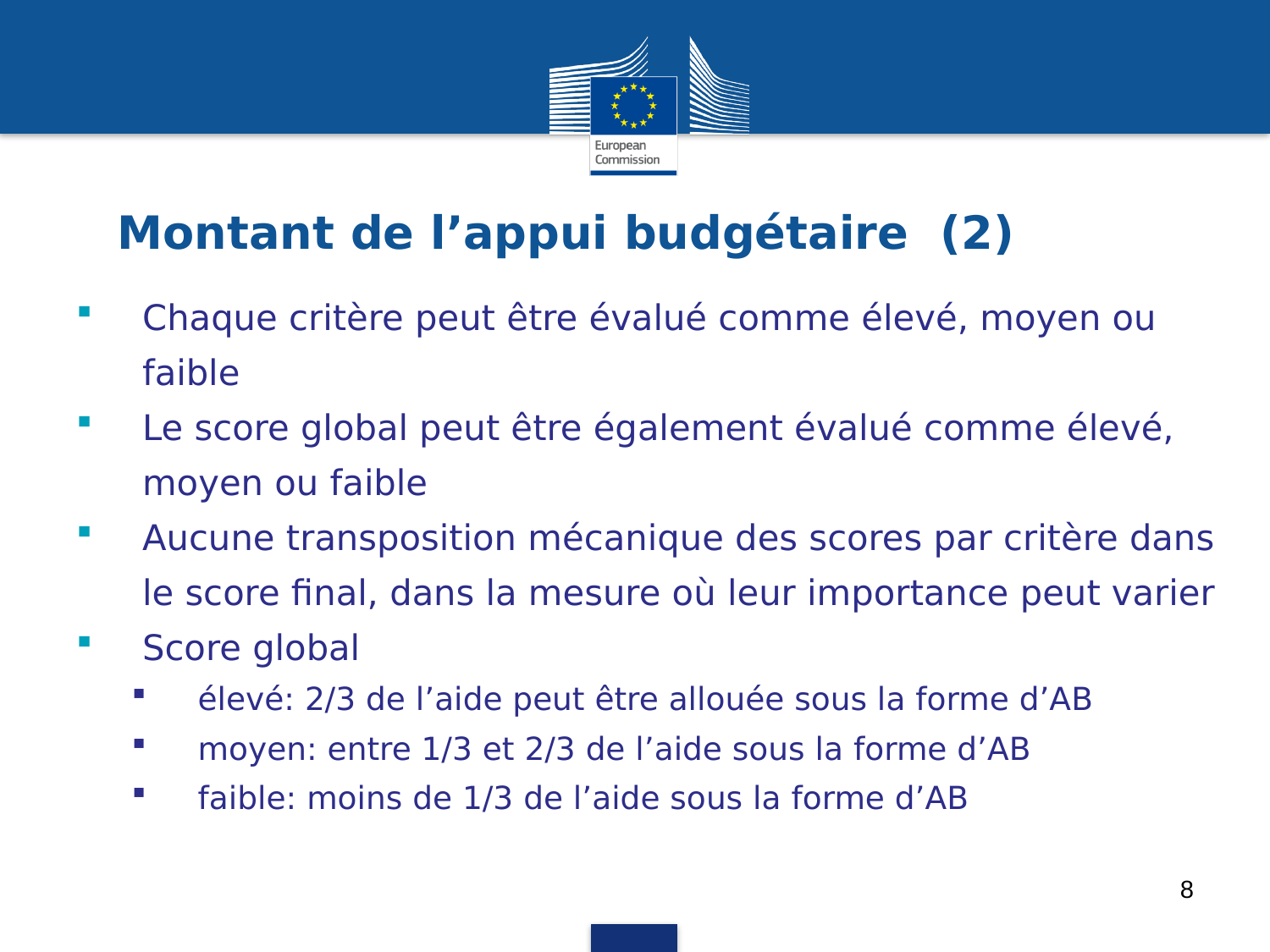

# Montant de l’appui budgétaire  (2)
Chaque critère peut être évalué comme élevé, moyen ou faible
Le score global peut être également évalué comme élevé, moyen ou faible
Aucune transposition mécanique des scores par critère dans le score final, dans la mesure où leur importance peut varier
Score global
élevé: 2/3 de l’aide peut être allouée sous la forme d’AB
moyen: entre 1/3 et 2/3 de l’aide sous la forme d’AB
faible: moins de 1/3 de l’aide sous la forme d’AB
8